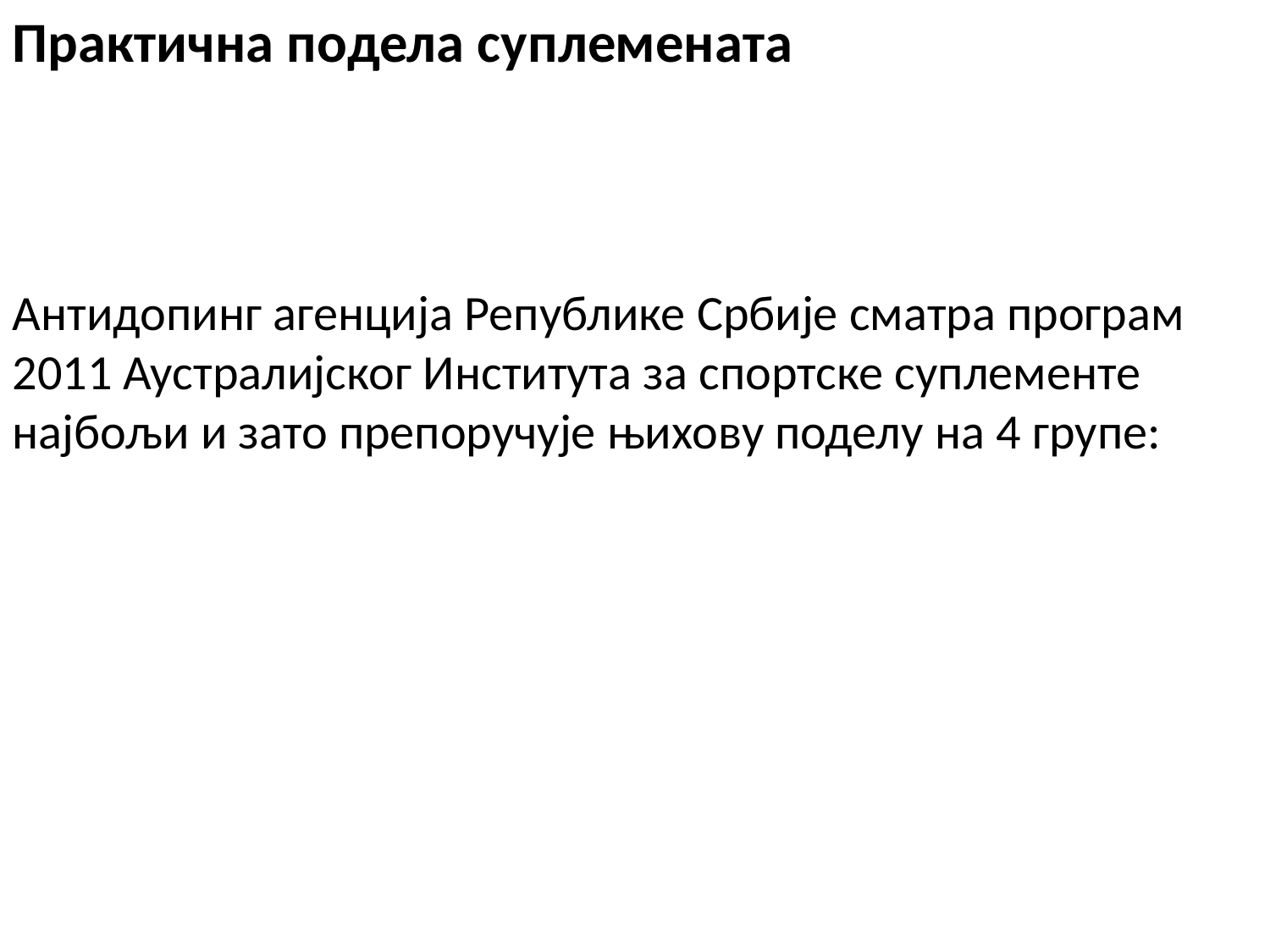

Практична подела суплемената
Антидопинг агенција Републике Србије сматра програм 2011 Аустралијског Института за спортске суплементе најбољи и зато препоручује њихову поделу на 4 групе: